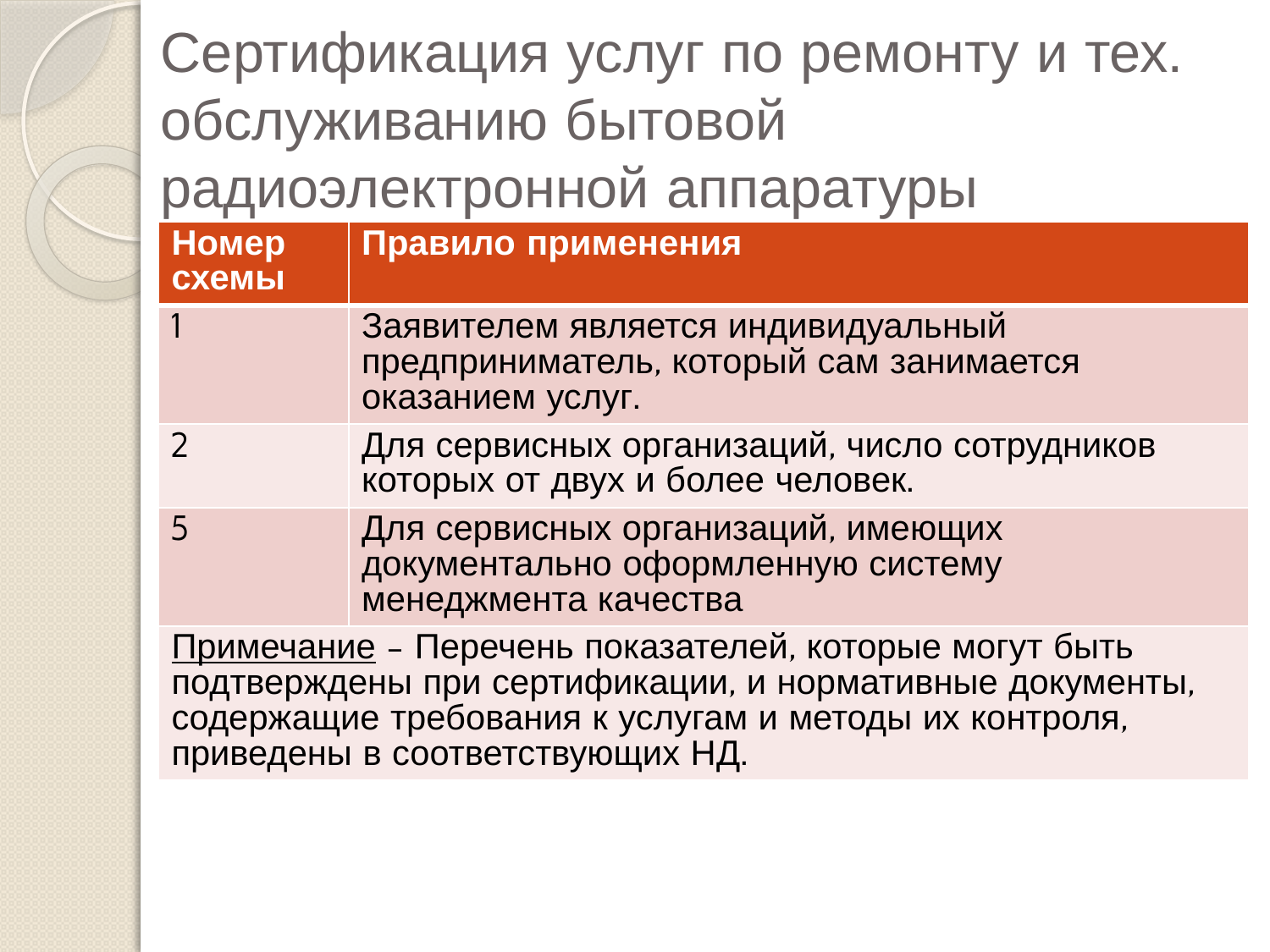

# Сертификация услуг по ремонту и тех. обслуживанию бытовой радиоэлектронной аппаратуры
| Номер схемы | Правило применения |
| --- | --- |
| 1 | Заявителем является индивидуальный предприниматель, который сам занимается оказанием услуг. |
| 2 | Для сервисных организаций, число сотрудников которых от двух и более человек. |
| 5 | Для сервисных организаций, имеющих документально оформленную систему менеджмента качества |
| Примечание – Перечень показателей, которые могут быть подтверждены при сертификации, и нормативные документы, содержащие требования к услугам и методы их контроля, приведены в соответствующих НД. |  |